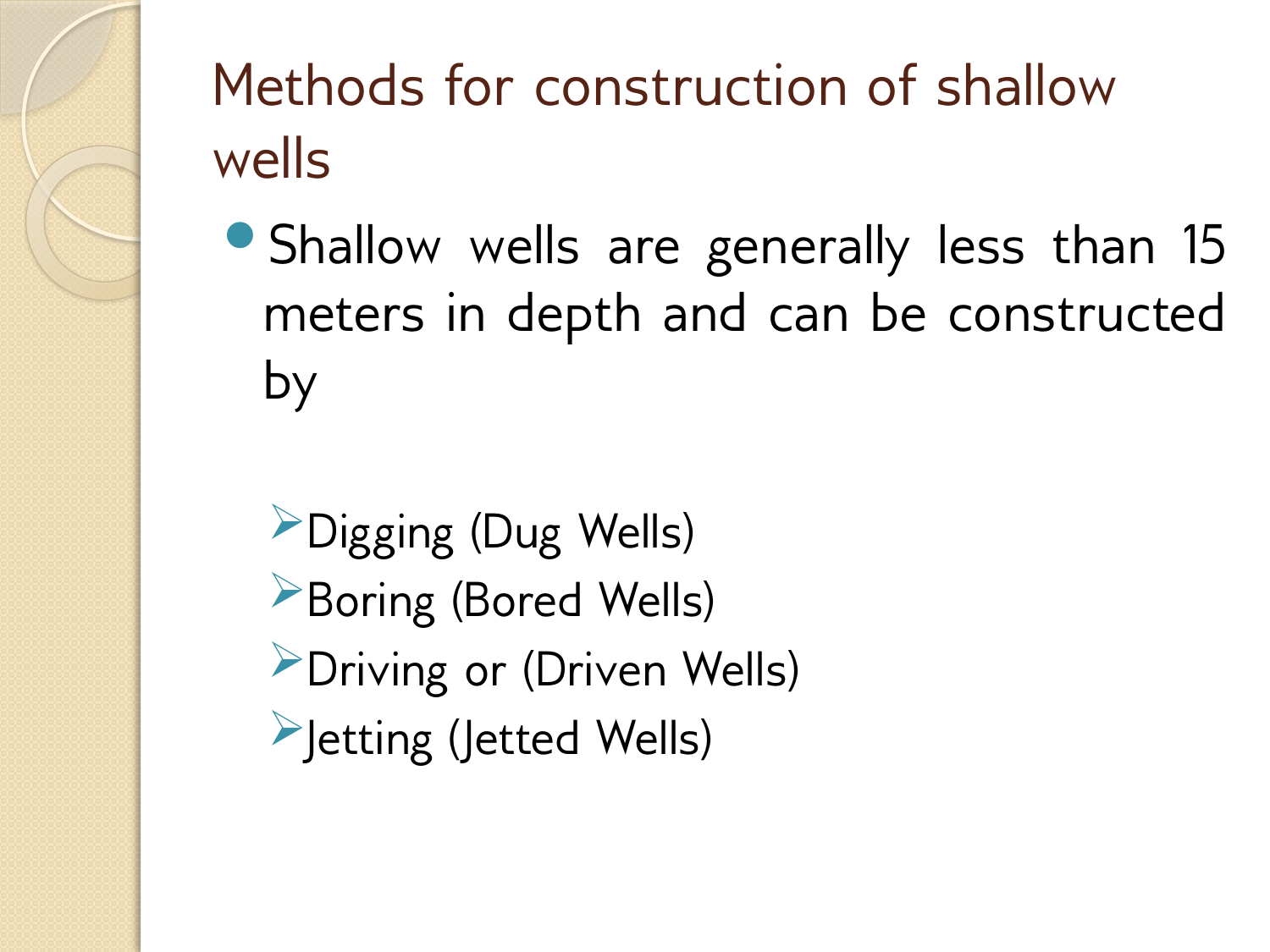

# Methods for construction of shallow wells
Shallow wells are generally less than 15 meters in depth and can be constructed by

Digging (Dug Wells)
Boring (Bored Wells)
Driving or (Driven Wells)
Jetting (Jetted Wells)